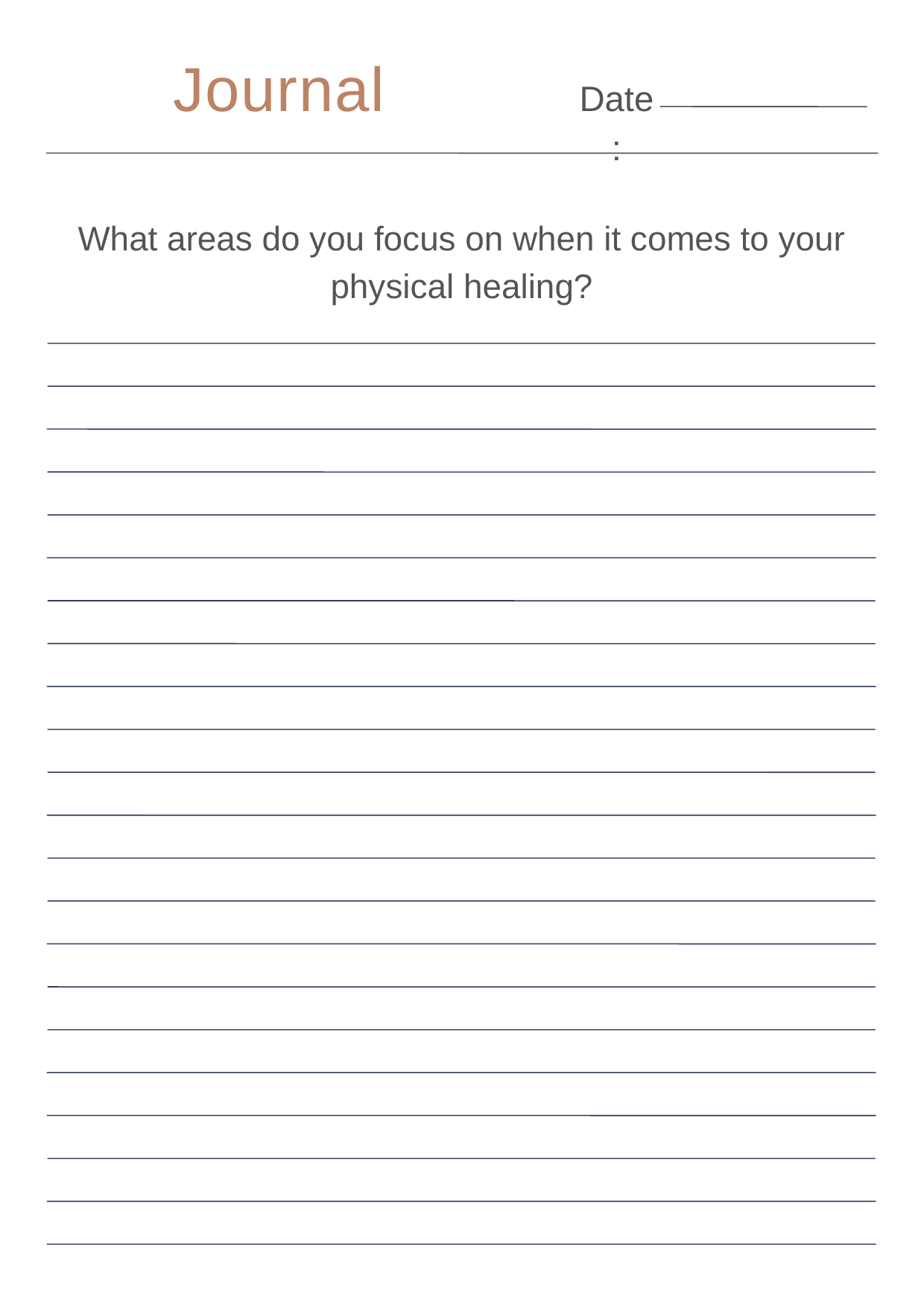

Journal
Date:

What areas do you focus on when it comes to your physical healing?